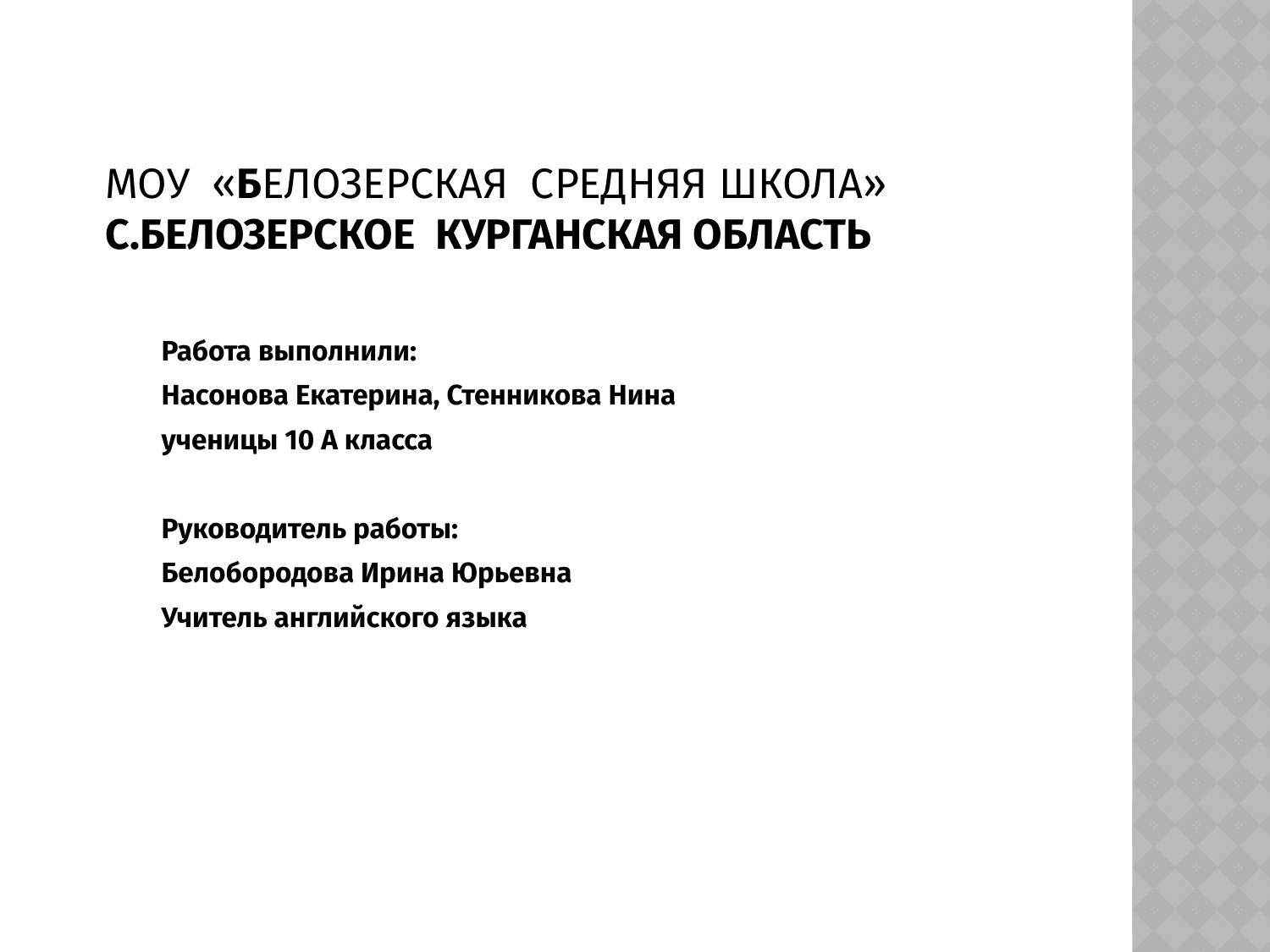

МОУ  «Белозерская  Средняя Школа»
с.Белозерское  Курганская область

Работа выполнили:
Насонова Екатерина, Стенникова Нина
ученицы 10 А класса

Руководитель работы:
Белобородова Ирина Юрьевна
Учитель английского языка